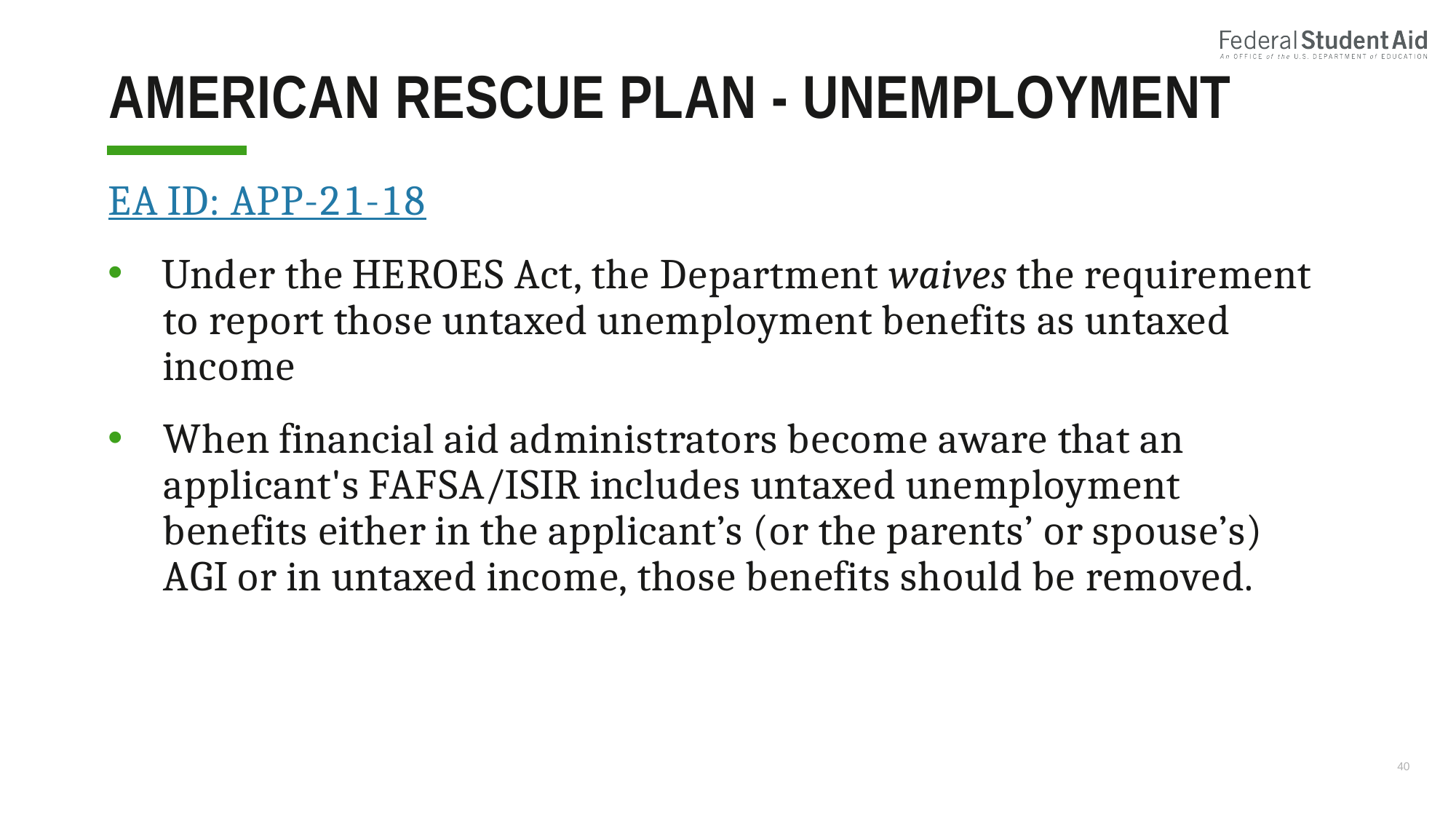

# American rescue plan - Unemployment
EA ID: APP-21-18
Under the HEROES Act, the Department waives the requirement to report those untaxed unemployment benefits as untaxed income
When financial aid administrators become aware that an applicant's FAFSA/ISIR includes untaxed unemployment benefits either in the applicant’s (or the parents’ or spouse’s) AGI or in untaxed income, those benefits should be removed.

40